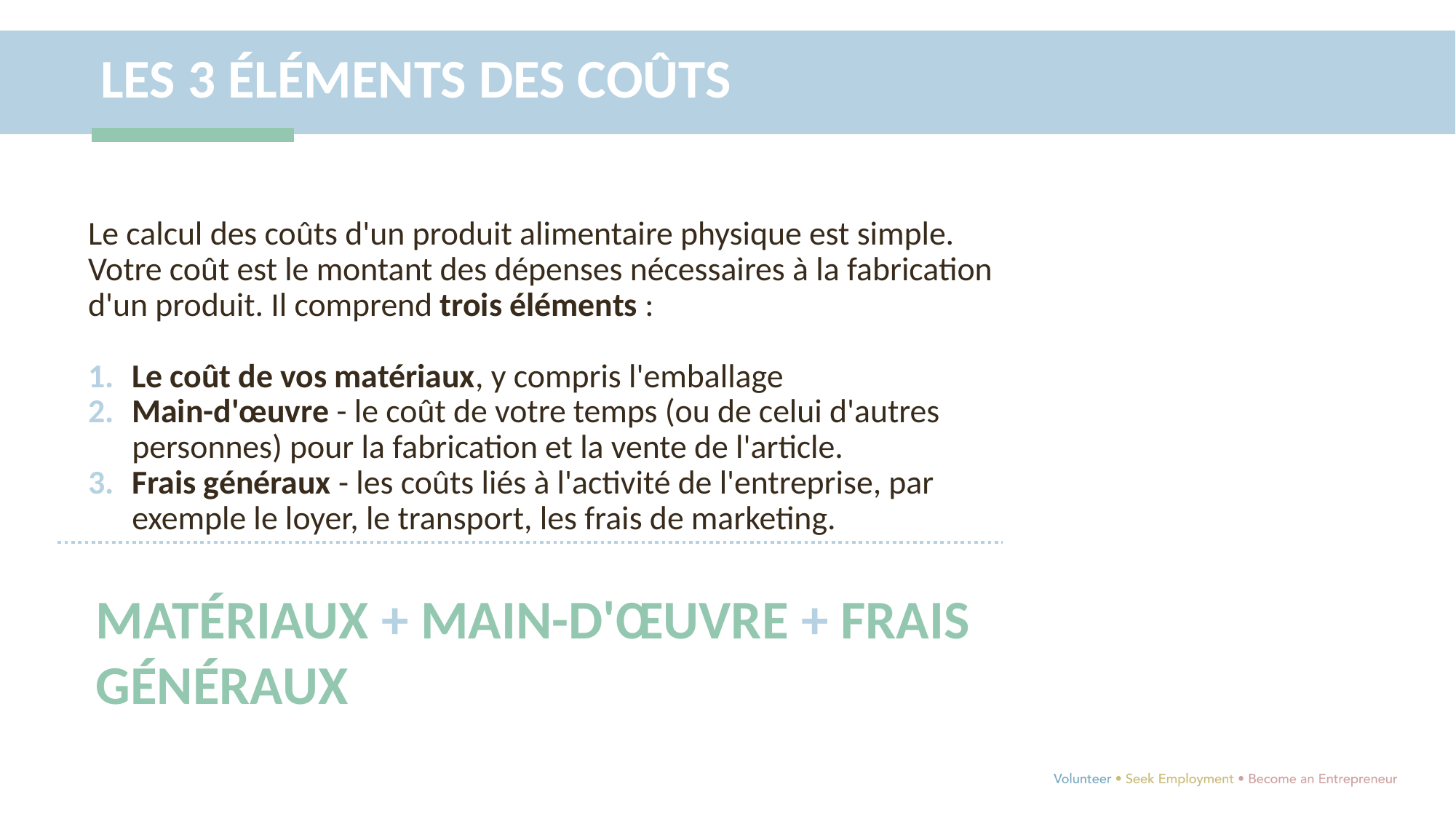

LES 3 ÉLÉMENTS DES COÛTS
Le calcul des coûts d'un produit alimentaire physique est simple.
Votre coût est le montant des dépenses nécessaires à la fabrication d'un produit. Il comprend trois éléments :

Le coût de vos matériaux, y compris l'emballage
Main-d'œuvre - le coût de votre temps (ou de celui d'autres personnes) pour la fabrication et la vente de l'article.
Frais généraux - les coûts liés à l'activité de l'entreprise, par exemple le loyer, le transport, les frais de marketing.

MATÉRIAUX + MAIN-D'ŒUVRE + FRAIS GÉNÉRAUX